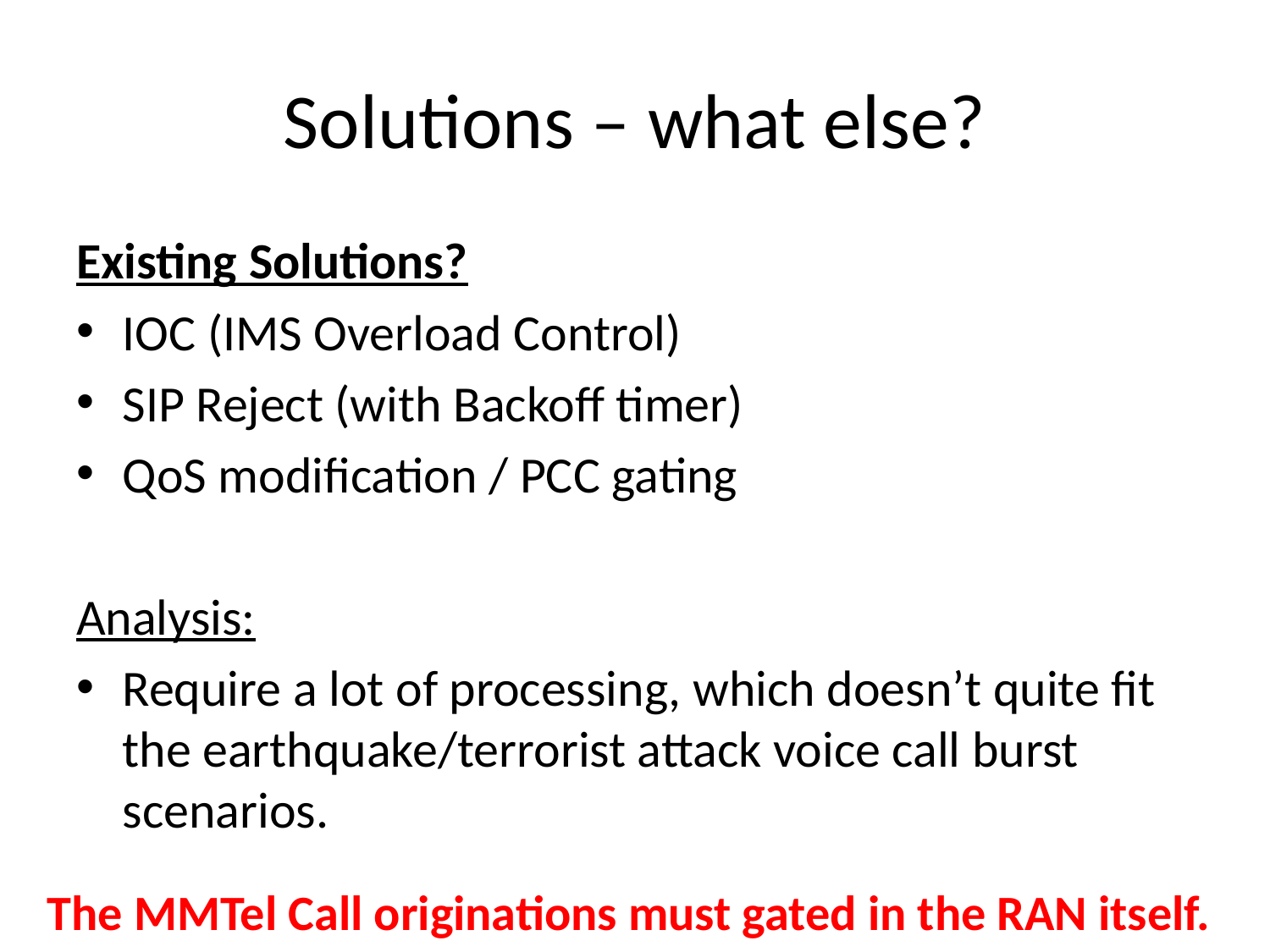

# Solutions – what else?
Existing Solutions?
IOC (IMS Overload Control)
SIP Reject (with Backoff timer)
QoS modification / PCC gating

Analysis:
Require a lot of processing, which doesn’t quite fit the earthquake/terrorist attack voice call burst scenarios.
The MMTel Call originations must gated in the RAN itself.